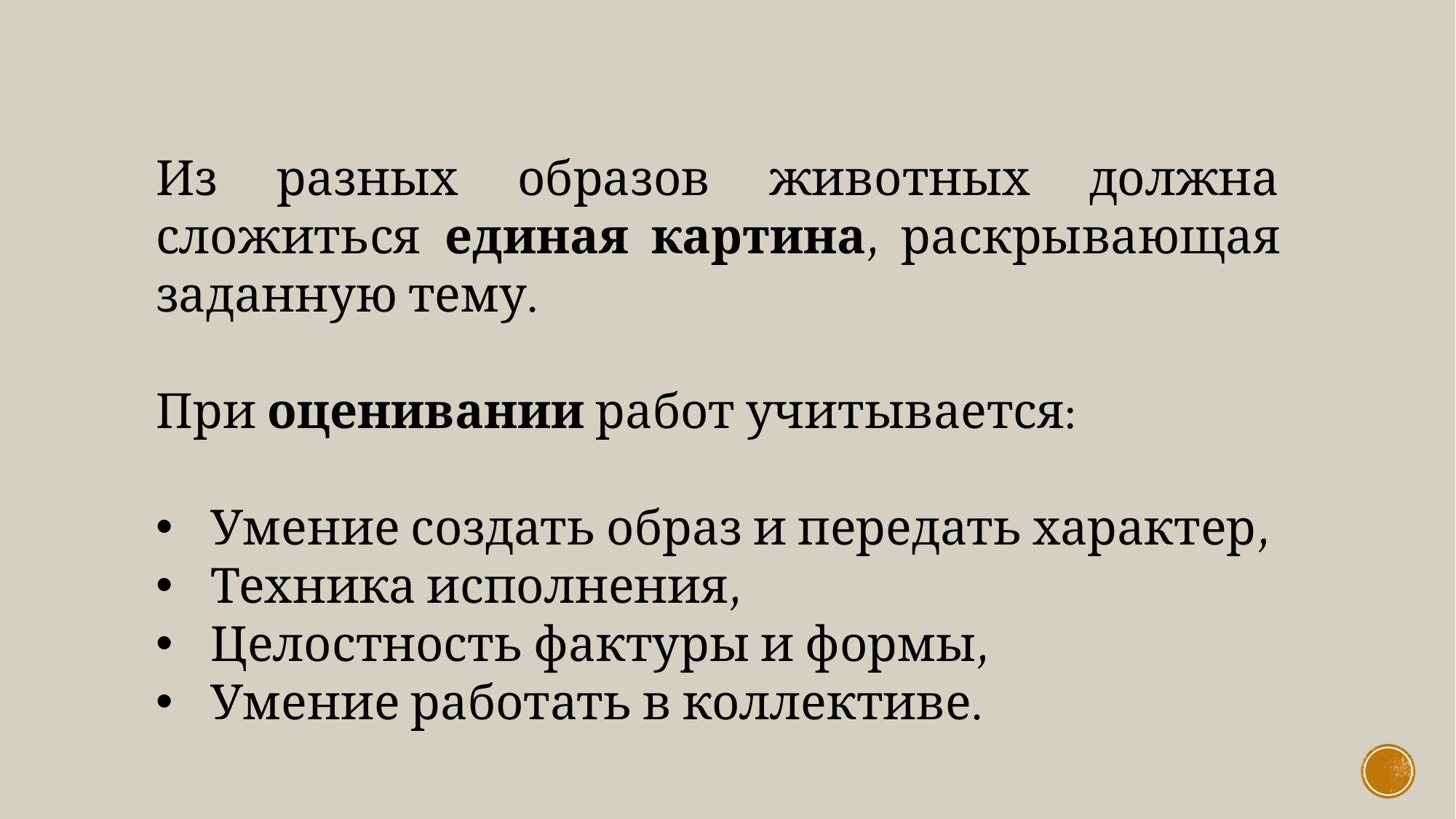

Из разных образов животных должна сложиться единая картина, раскрывающая заданную тему.

При оценивании работ учитывается:

Умение создать образ и передать характер,
Техника исполнения,
Целостность фактуры и формы,
Умение работать в коллективе.